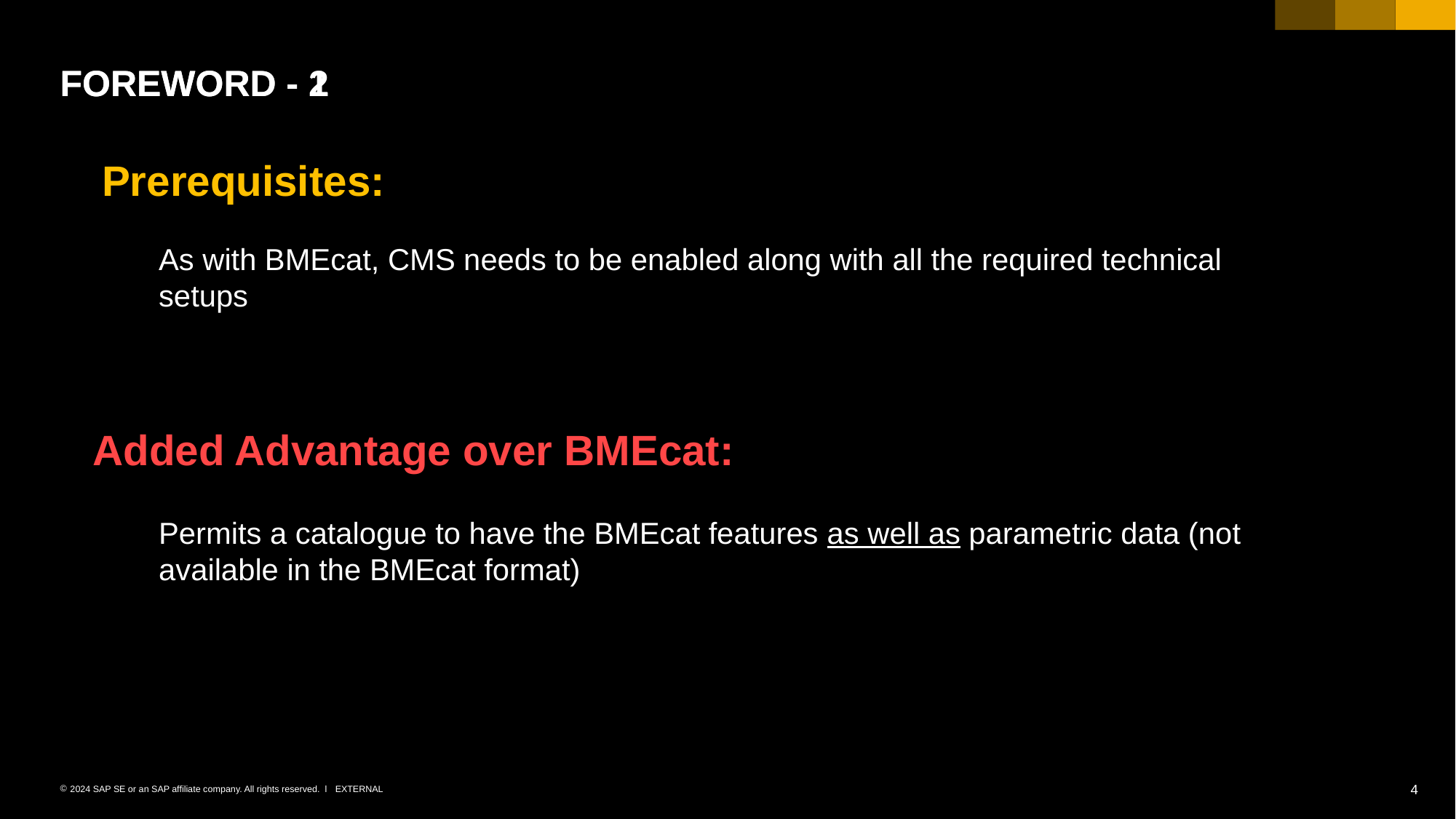

# FOREWORD - 2
FOREWORD - 1
Prerequisites:
As with BMEcat, CMS needs to be enabled along with all the required technical setups
Added Advantage over BMEcat:
Permits a catalogue to have the BMEcat features as well as parametric data (not available in the BMEcat format)